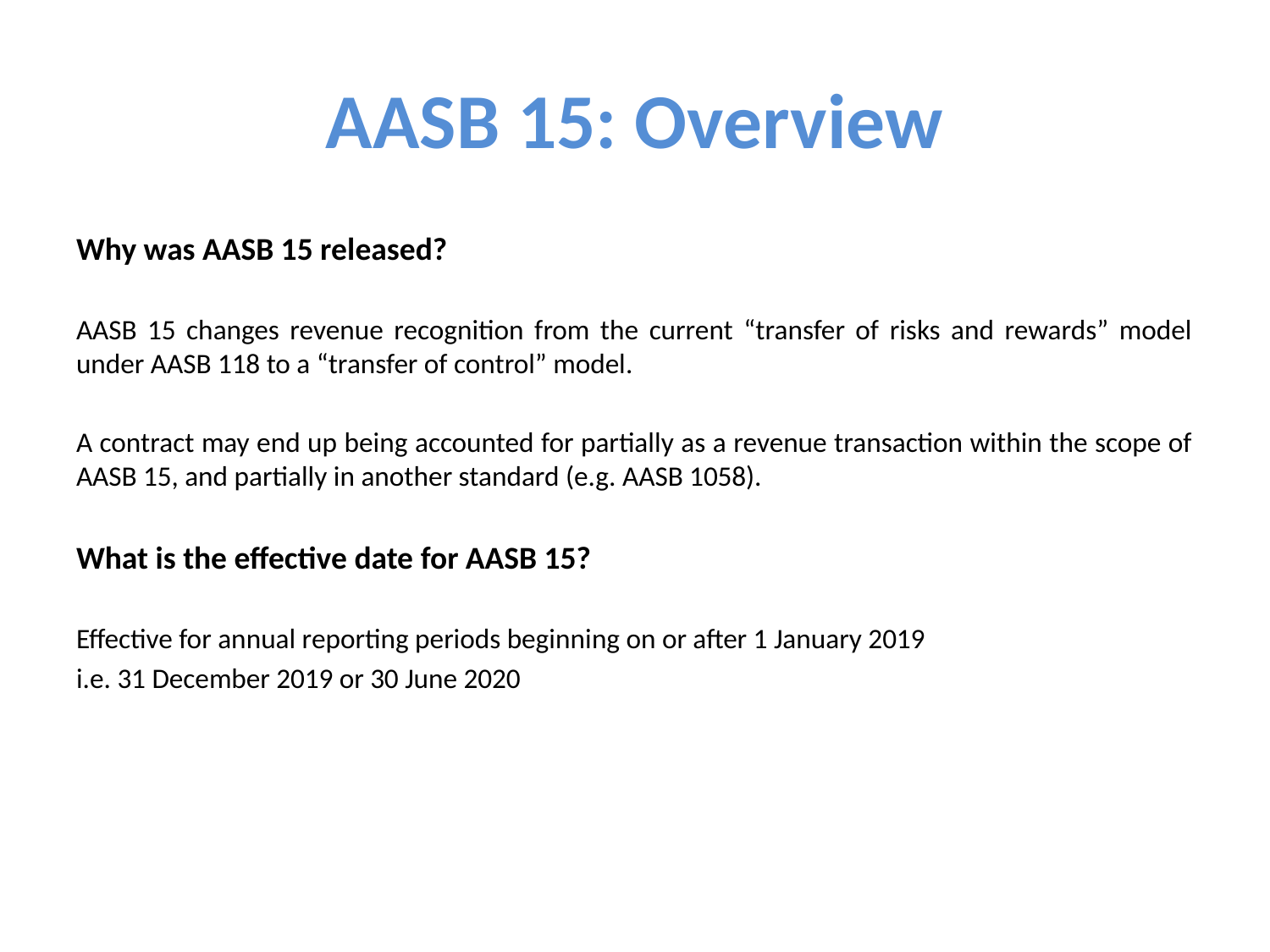

# AASB 15: Overview
Why was AASB 15 released?

AASB 15 changes revenue recognition from the current “transfer of risks and rewards” model under AASB 118 to a “transfer of control” model.

A contract may end up being accounted for partially as a revenue transaction within the scope of AASB 15, and partially in another standard (e.g. AASB 1058).

What is the effective date for AASB 15?

Effective for annual reporting periods beginning on or after 1 January 2019
i.e. 31 December 2019 or 30 June 2020